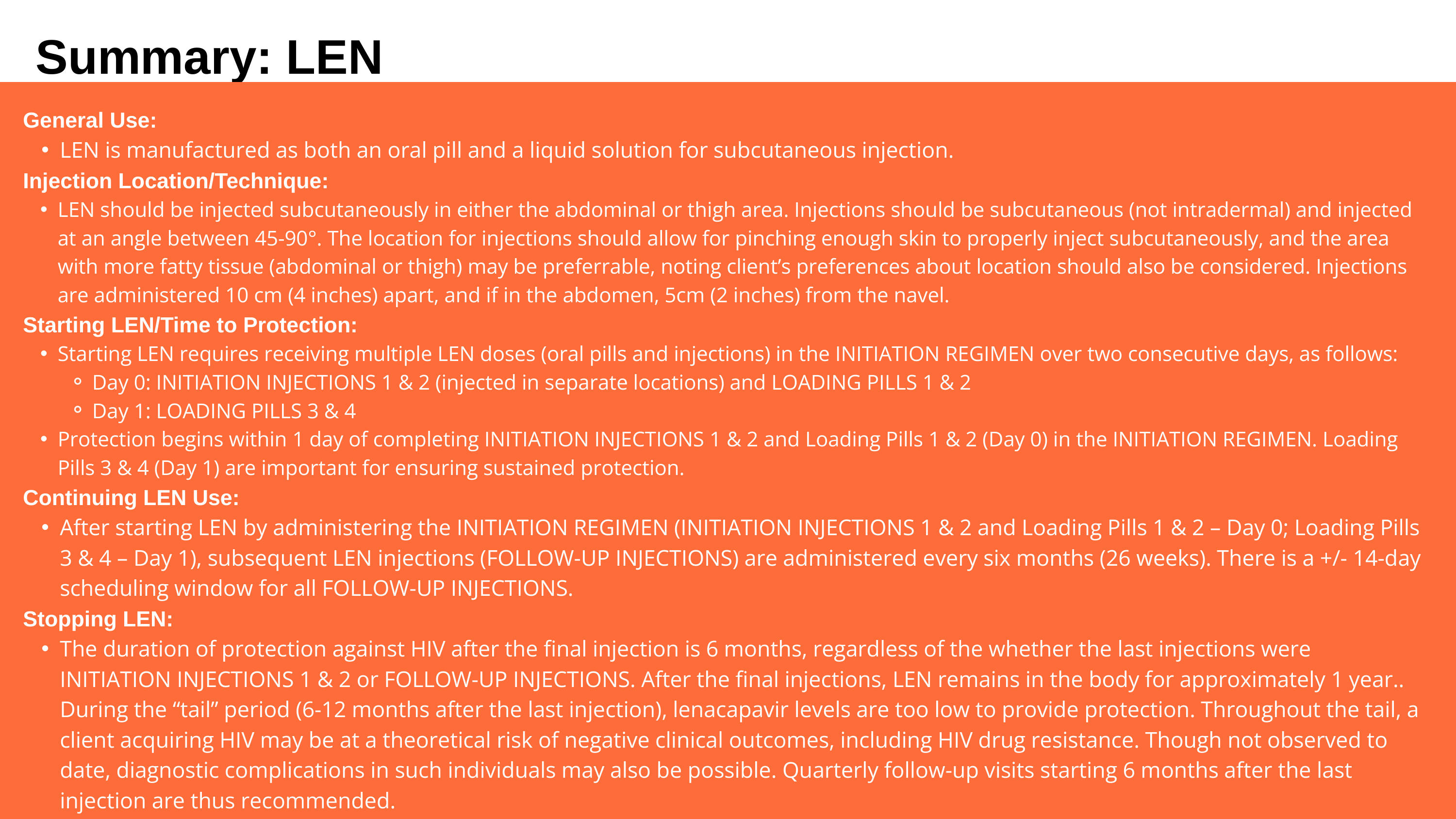

Summary: LEN

General Use:
LEN is manufactured as both an oral pill and a liquid solution for subcutaneous injection.
Injection Location/Technique:
LEN should be injected subcutaneously in either the abdominal or thigh area. Injections should be subcutaneous (not intradermal) and injected at an angle between 45-90°. The location for injections should allow for pinching enough skin to properly inject subcutaneously, and the area with more fatty tissue (abdominal or thigh) may be preferrable, noting client’s preferences about location should also be considered. Injections are administered 10 cm (4 inches) apart, and if in the abdomen, 5cm (2 inches) from the navel.
Starting LEN/Time to Protection:
Starting LEN requires receiving multiple LEN doses (oral pills and injections) in the INITIATION REGIMEN over two consecutive days, as follows:
Day 0: INITIATION INJECTIONS 1 & 2 (injected in separate locations) and LOADING PILLS 1 & 2
Day 1: LOADING PILLS 3 & 4
Protection begins within 1 day of completing INITIATION INJECTIONS 1 & 2 and Loading Pills 1 & 2 (Day 0) in the INITIATION REGIMEN. Loading Pills 3 & 4 (Day 1) are important for ensuring sustained protection.
Continuing LEN Use:
After starting LEN by administering the INITIATION REGIMEN (INITIATION INJECTIONS 1 & 2 and Loading Pills 1 & 2 – Day 0; Loading Pills 3 & 4 – Day 1), subsequent LEN injections (FOLLOW-UP INJECTIONS) are administered every six months (26 weeks). There is a +/- 14-day scheduling window for all FOLLOW-UP INJECTIONS.
Stopping LEN:
The duration of protection against HIV after the final injection is 6 months, regardless of the whether the last injections were INITIATION INJECTIONS 1 & 2 or FOLLOW-UP INJECTIONS. After the final injections, LEN remains in the body for approximately 1 year.. During the “tail” period (6-12 months after the last injection), lenacapavir levels are too low to provide protection. Throughout the tail, a client acquiring HIV may be at a theoretical risk of negative clinical outcomes, including HIV drug resistance. Though not observed to date, diagnostic complications in such individuals may also be possible. Quarterly follow-up visits starting 6 months after the last injection are thus recommended.